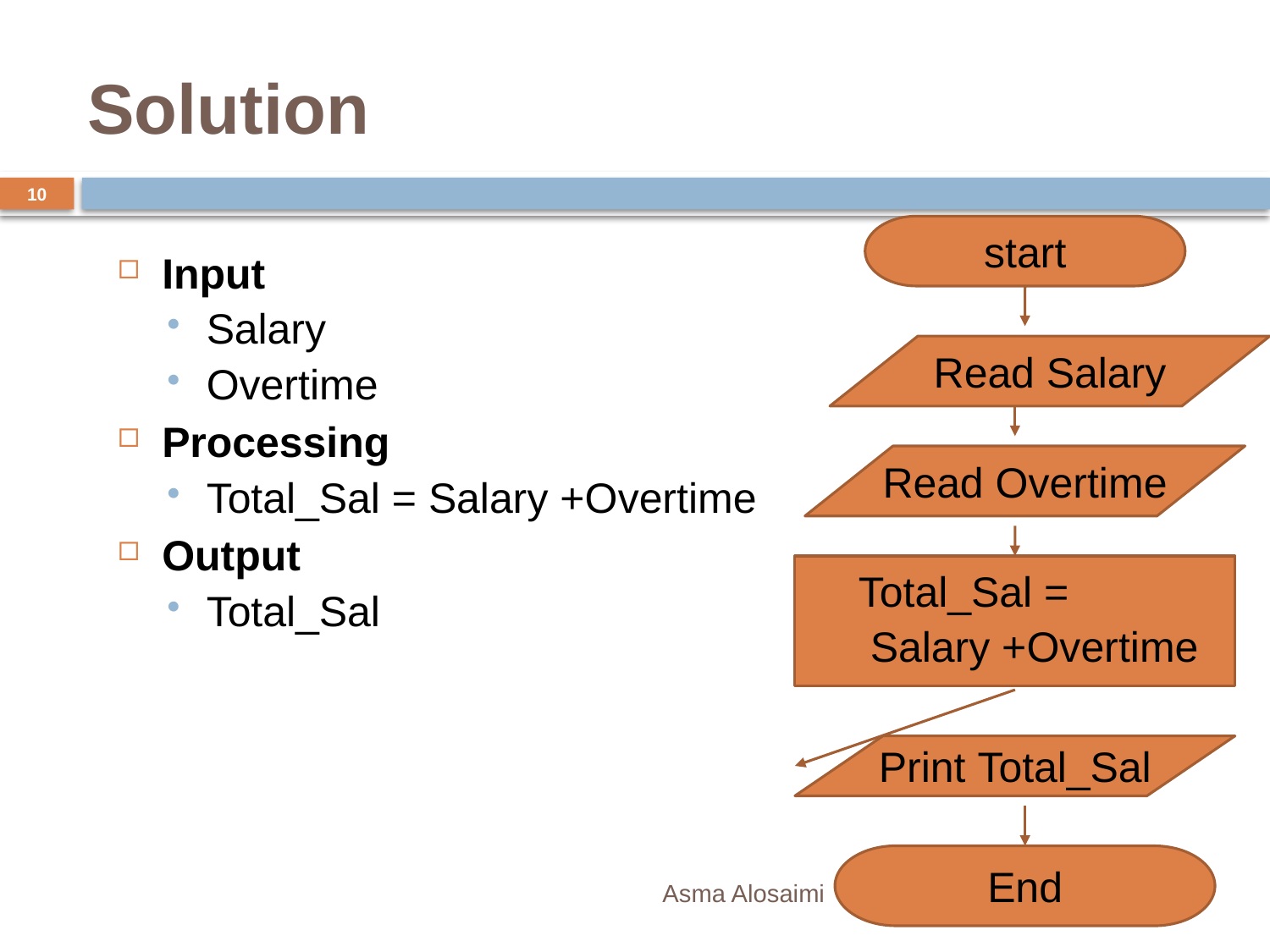

# Solution
10
start
Input
Salary
Overtime
Processing
Total_Sal = Salary +Overtime
Output
Total_Sal
Read Salary
Read Overtime
Total_Sal =
 Salary +Overtime
Print Total_Sal
End
Asma Alosaimi